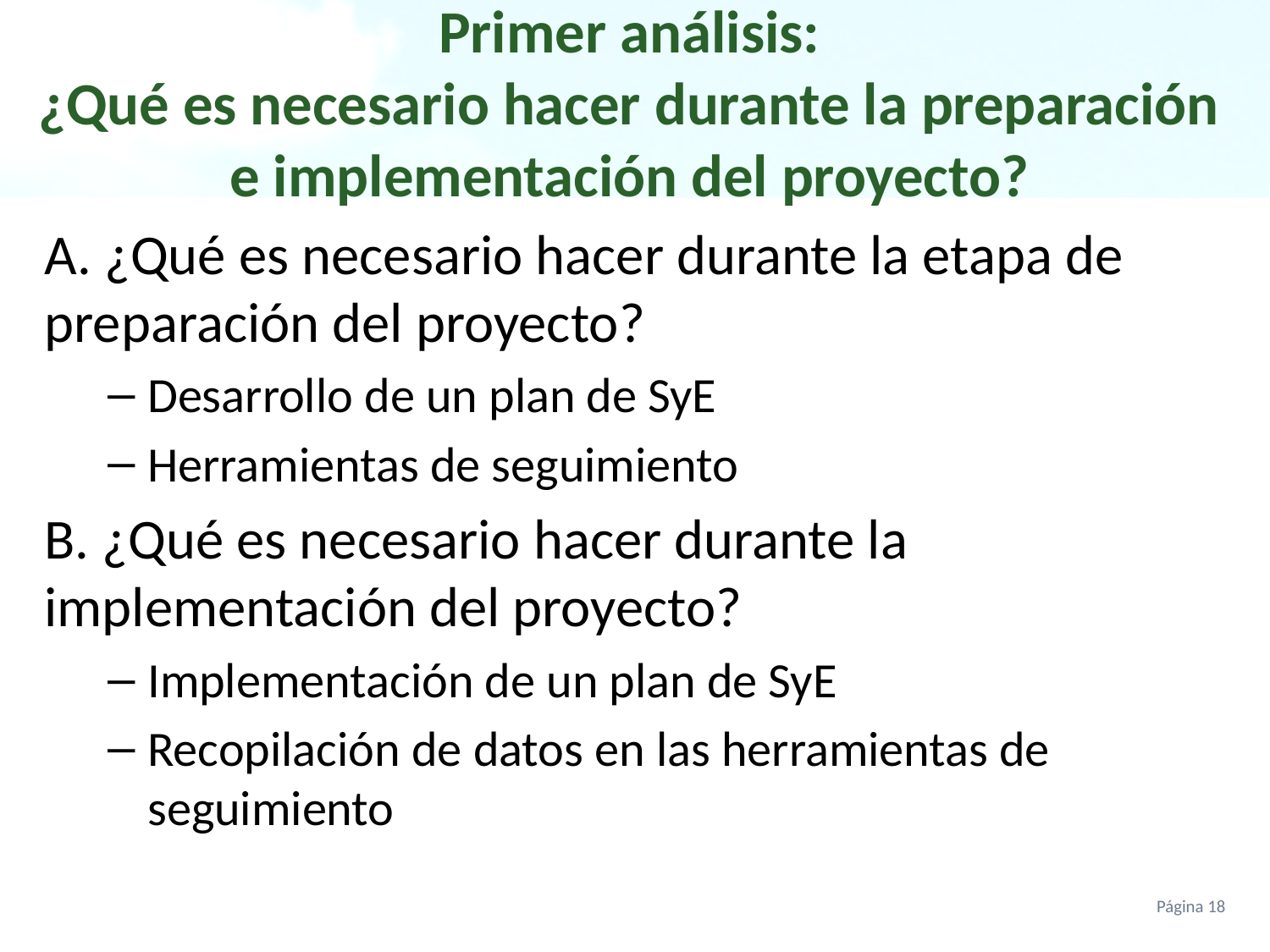

# Primer análisis: ¿Qué es necesario hacer durante la preparación e implementación del proyecto?
A. ¿Qué es necesario hacer durante la etapa de preparación del proyecto?
Desarrollo de un plan de SyE
Herramientas de seguimiento
B. ¿Qué es necesario hacer durante la implementación del proyecto?
Implementación de un plan de SyE
Recopilación de datos en las herramientas de seguimiento